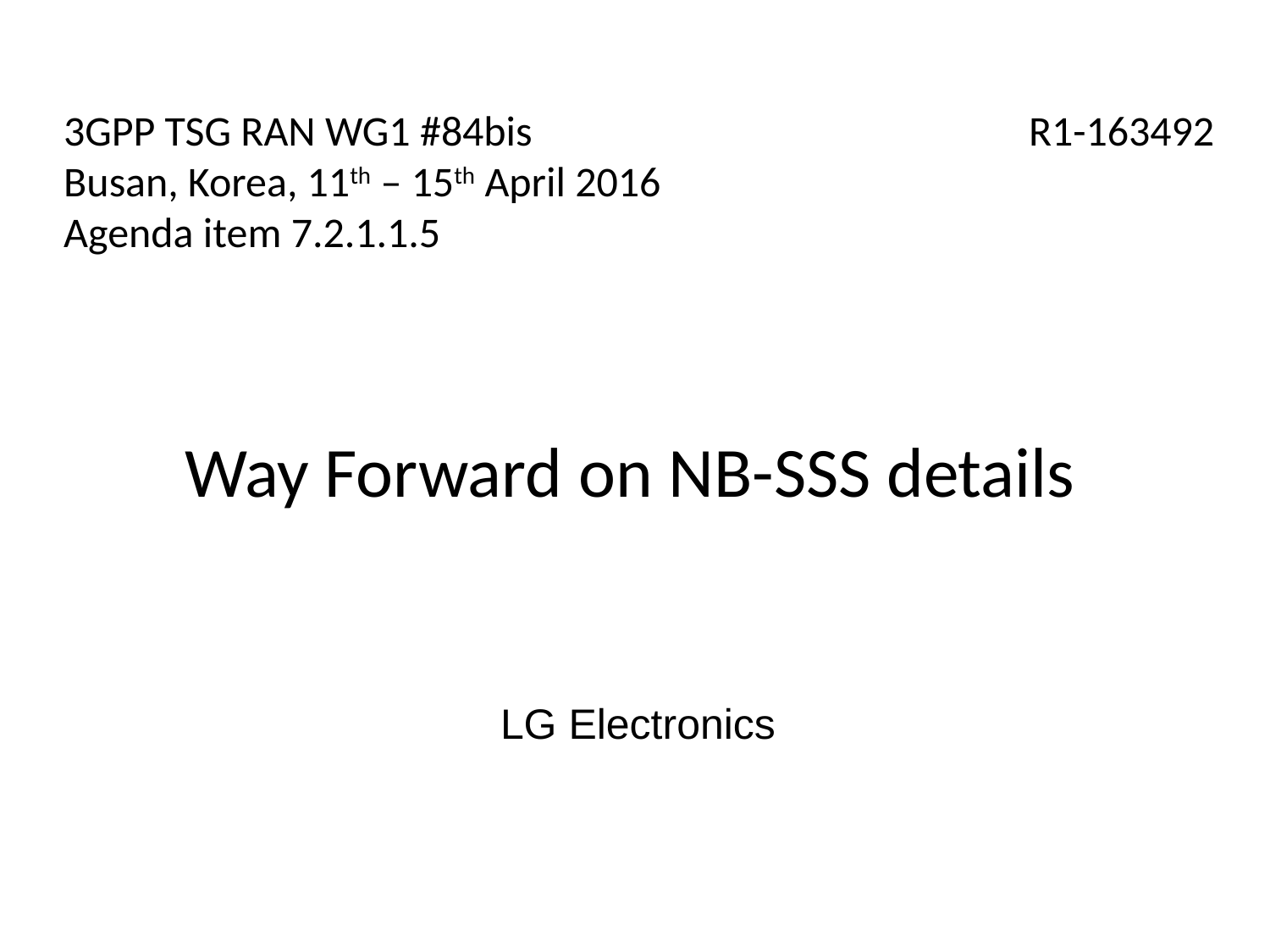

3GPP TSG RAN WG1 #84bis
Busan, Korea, 11th – 15th April 2016
Agenda item 7.2.1.1.5
R1-163492
Way Forward on NB-SSS details
LG Electronics